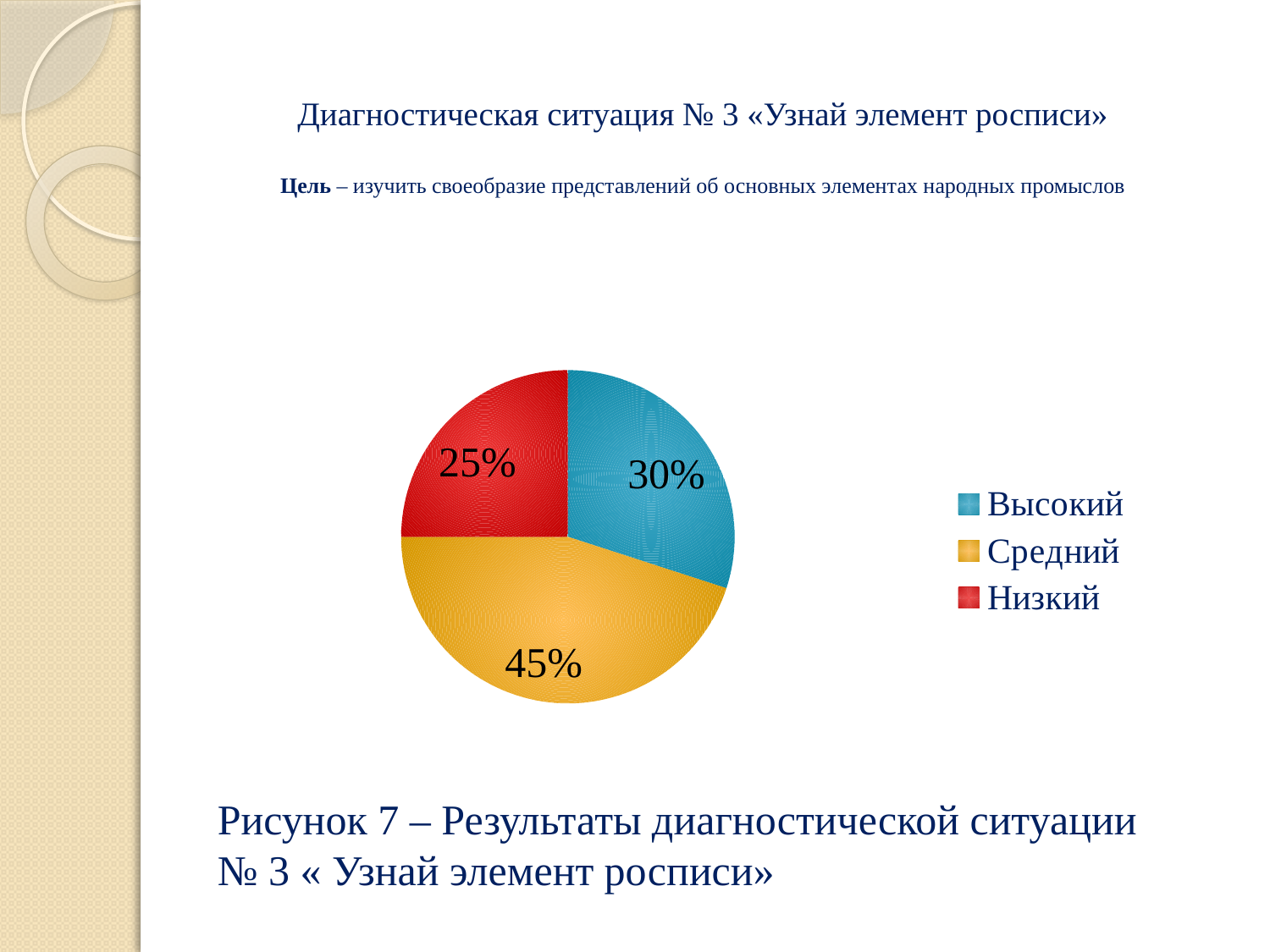

# Диагностическая ситуация № 3 «Узнай элемент росписи» Цель – изучить своеобразие представлений об основных элементах народных промыслов

### Chart

| Category | Продажи |
|---|---|
| Высокий  | 0.3 |
| Средний | 0.45 |
| Низкий | 0.25 |
Рисунок 7 – Результаты диагностической ситуации № 3 « Узнай элемент росписи»